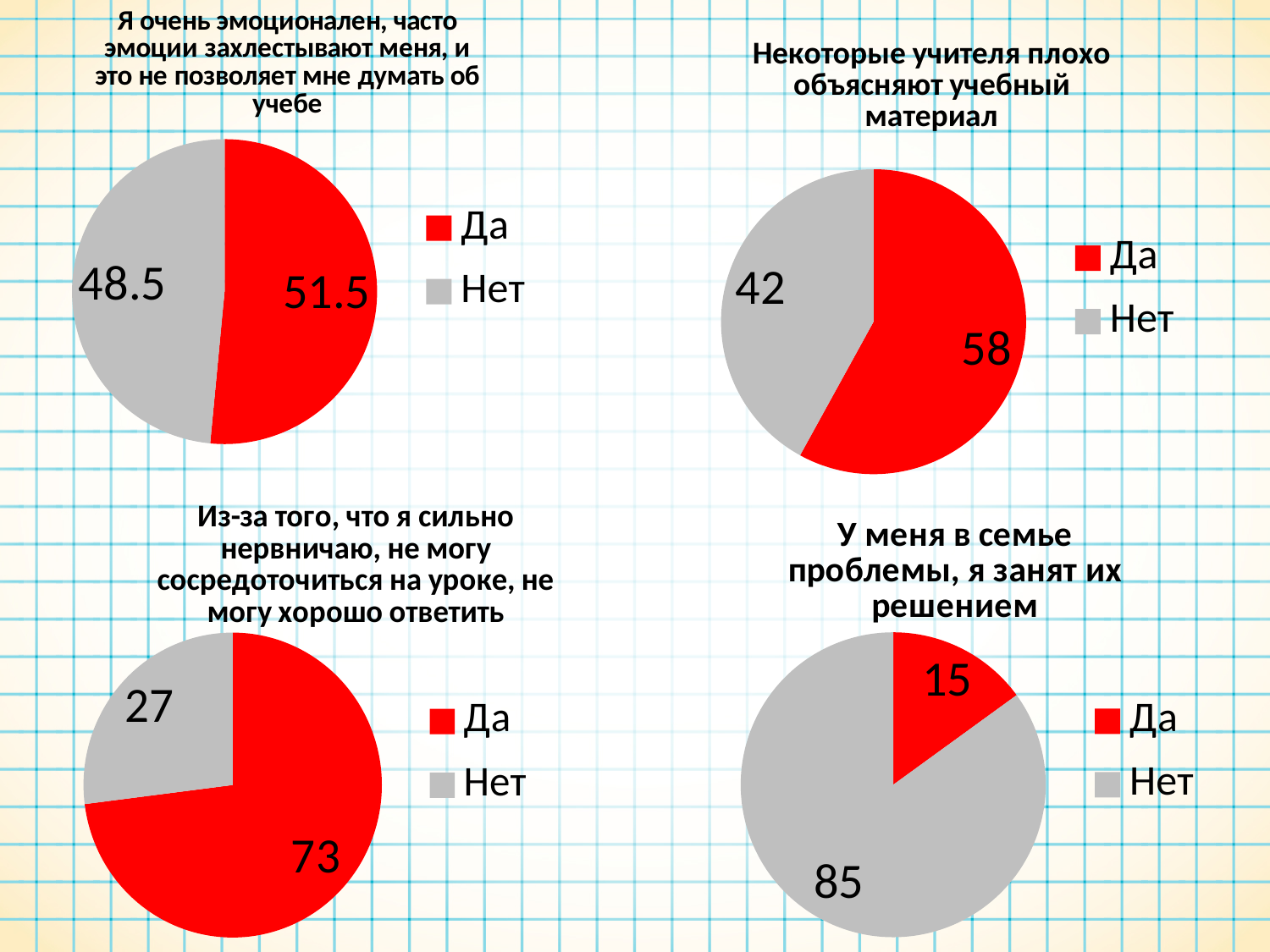

### Chart: Я очень эмоционален, часто эмоции захлестывают меня, и это не позволяет мне думать об учебе

| Category | Продажи |
|---|---|
| Да | 51.5 |
| Нет | 48.5 |

### Chart: Некоторые учителя плохо объясняют учебный материал

| Category | Продажи |
|---|---|
| Да | 58.0 |
| Нет | 42.0 |

### Chart: У меня в семье проблемы, я занят их решением

| Category | Продажи |
|---|---|
| Да | 15.0 |
| Нет | 85.0 |

### Chart: Из-за того, что я сильно нервничаю, не могу сосредоточиться на уроке, не могу хорошо ответить

| Category | Продажи |
|---|---|
| Да | 73.0 |
| Нет | 27.0 |